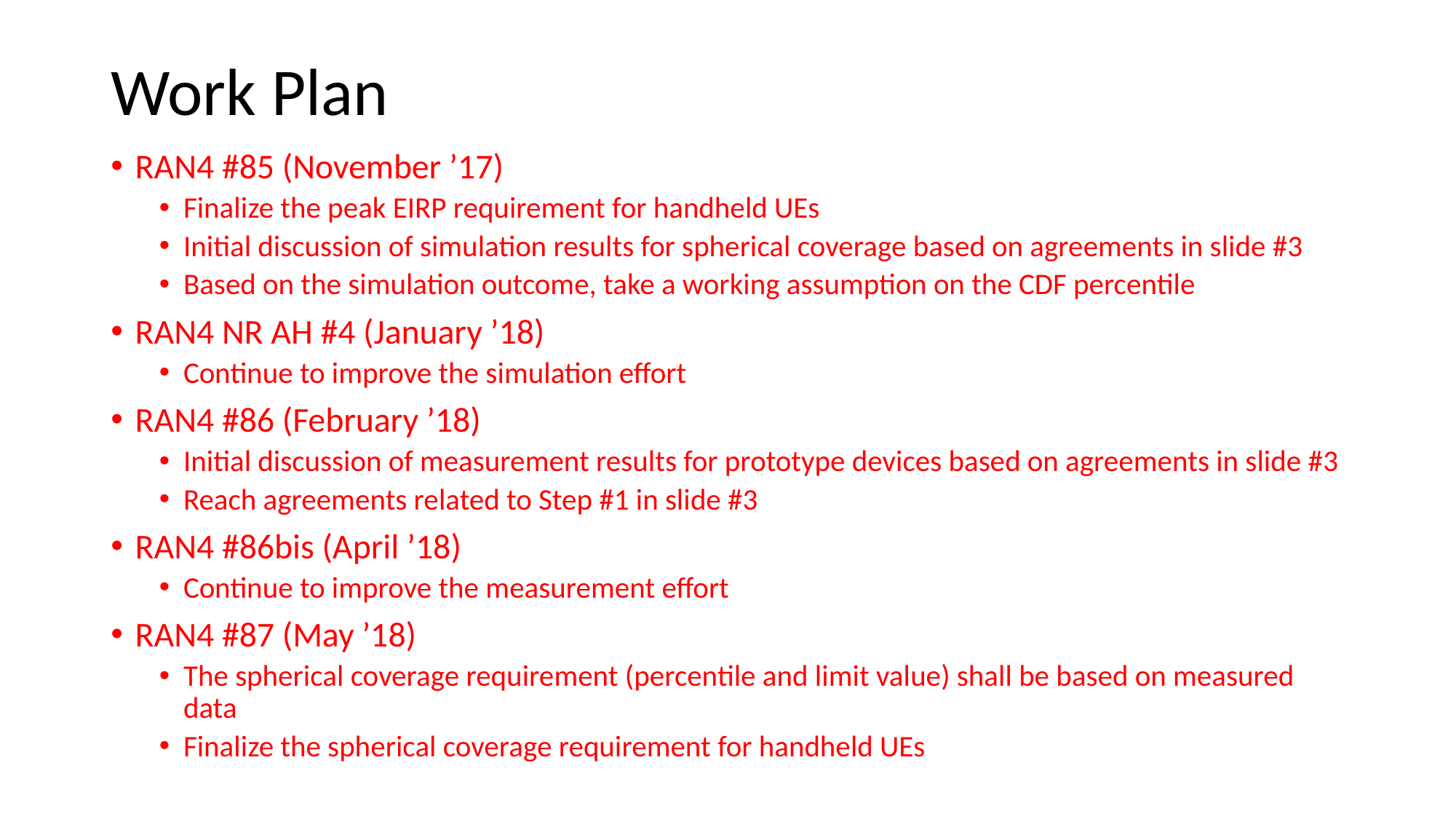

# Work Plan
RAN4 #85 (November ’17)
Finalize the peak EIRP requirement for handheld UEs
Initial discussion of simulation results for spherical coverage based on agreements in slide #3
Based on the simulation outcome, take a working assumption on the CDF percentile
RAN4 NR AH #4 (January ’18)
Continue to improve the simulation effort
RAN4 #86 (February ’18)
Initial discussion of measurement results for prototype devices based on agreements in slide #3
Reach agreements related to Step #1 in slide #3
RAN4 #86bis (April ’18)
Continue to improve the measurement effort
RAN4 #87 (May ’18)
The spherical coverage requirement (percentile and limit value) shall be based on measured data
Finalize the spherical coverage requirement for handheld UEs